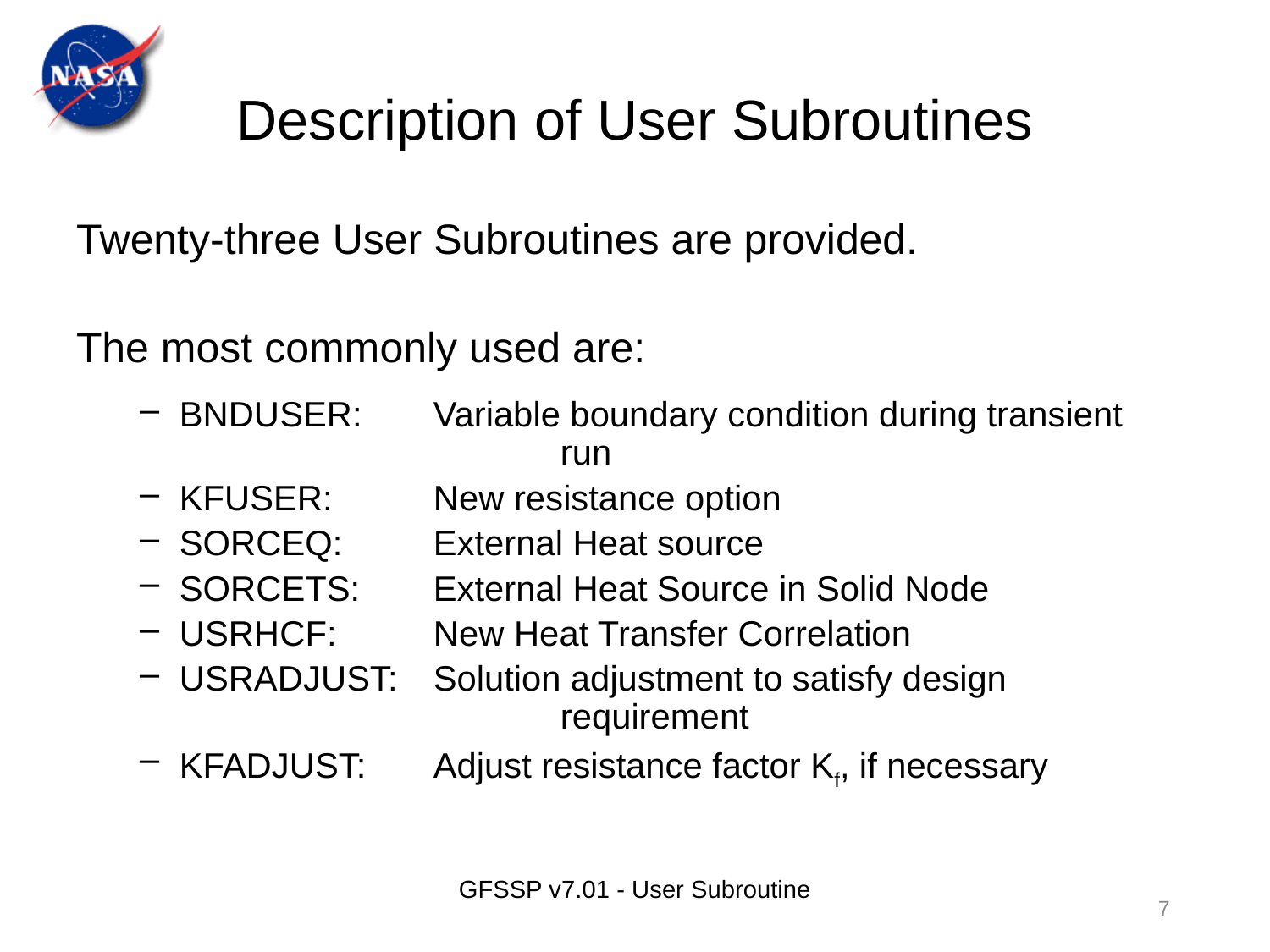

# Description of User Subroutines
Twenty-three User Subroutines are provided.

The most commonly used are:

BNDUSER:	Variable boundary condition during transient 			run
KFUSER:	New resistance option
SORCEQ:	External Heat source
SORCETS:	External Heat Source in Solid Node
USRHCF:	New Heat Transfer Correlation
USRADJUST:	Solution adjustment to satisfy design 				requirement
KFADJUST:	Adjust resistance factor Kf, if necessary
GFSSP v7.01 - User Subroutine
7